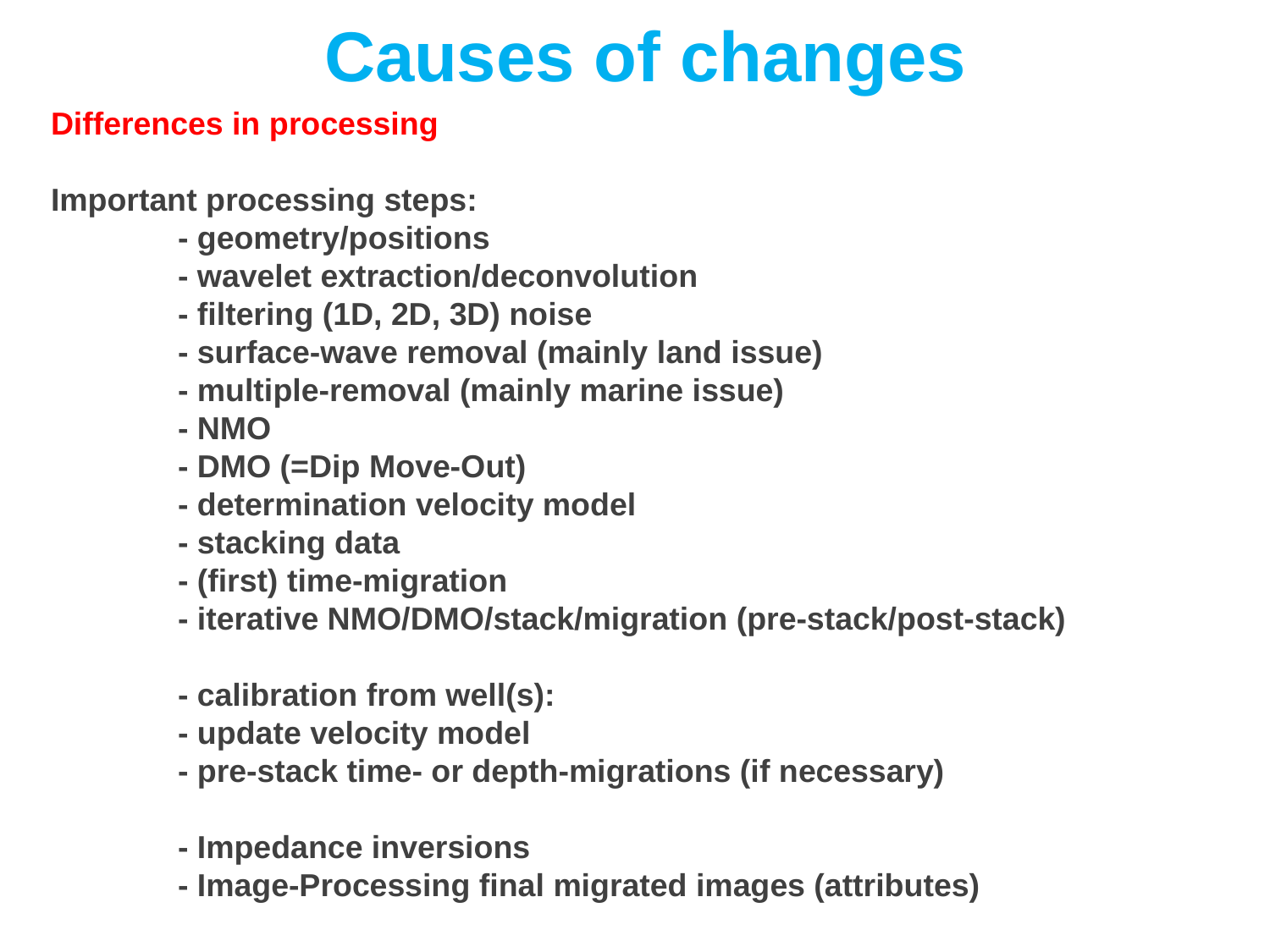

Causes of changes
Differences in processing

Important processing steps:
	- geometry/positions
	- wavelet extraction/deconvolution
	- filtering (1D, 2D, 3D) noise
	- surface-wave removal (mainly land issue)
	- multiple-removal (mainly marine issue)
	- NMO
	- DMO (=Dip Move-Out)
	- determination velocity model
	- stacking data
	- (first) time-migration
	- iterative NMO/DMO/stack/migration (pre-stack/post-stack)

	- calibration from well(s):
	- update velocity model
	- pre-stack time- or depth-migrations (if necessary)

	- Impedance inversions
	- Image-Processing final migrated images (attributes)